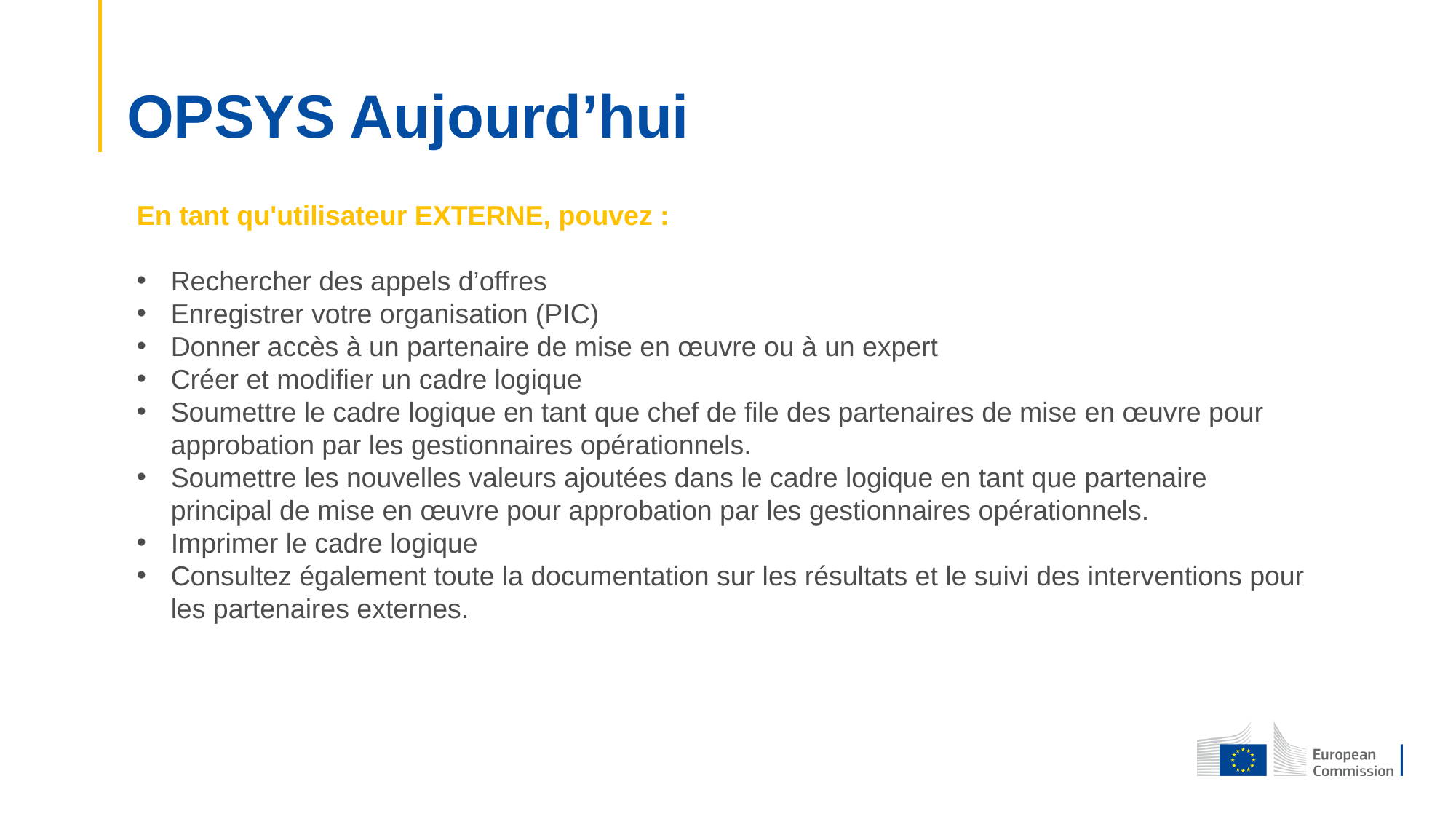

# OPSYS Aujourd’hui
En tant qu'utilisateur EXTERNE, pouvez :

Rechercher des appels d’offres
Enregistrer votre organisation (PIC)
Donner accès à un partenaire de mise en œuvre ou à un expert
Créer et modifier un cadre logique
Soumettre le cadre logique en tant que chef de file des partenaires de mise en œuvre pour approbation par les gestionnaires opérationnels.
Soumettre les nouvelles valeurs ajoutées dans le cadre logique en tant que partenaire principal de mise en œuvre pour approbation par les gestionnaires opérationnels.
Imprimer le cadre logique
Consultez également toute la documentation sur les résultats et le suivi des interventions pour les partenaires externes.